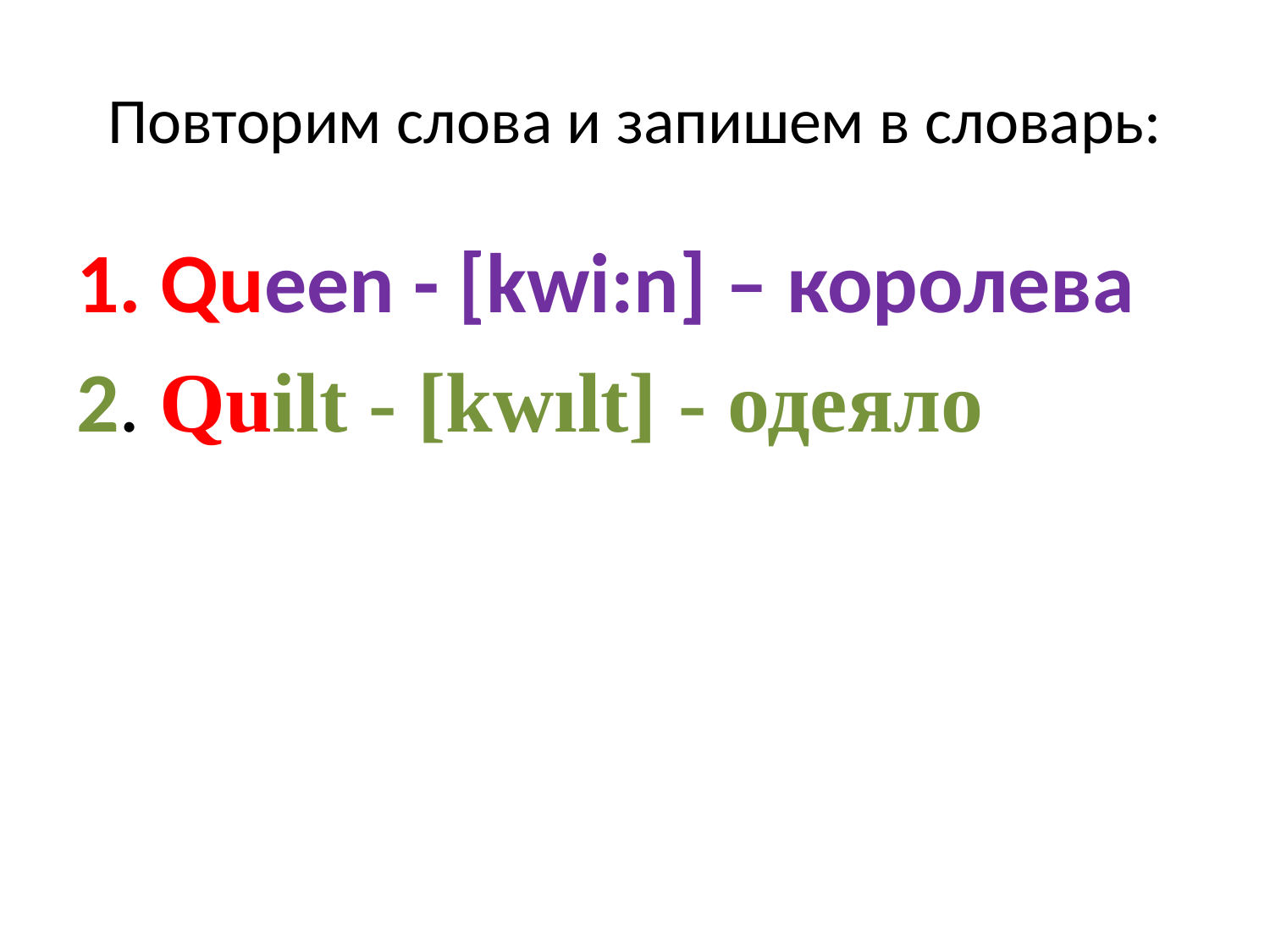

# Повторим слова и запишем в словарь:
1. Queen - [kwi:n] – королева
2. Quilt - [kwılt] - одеяло